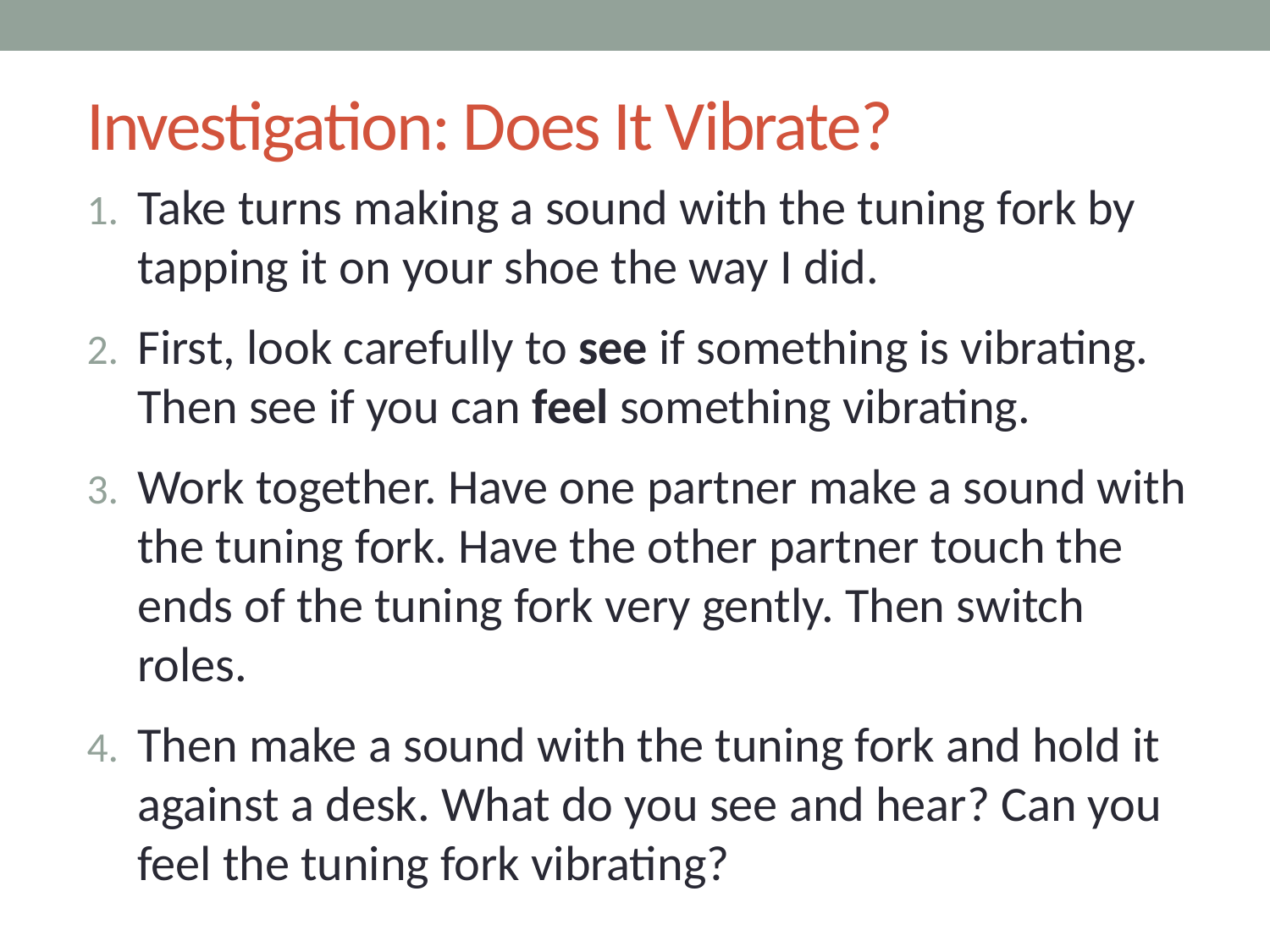

# Investigation: Does It Vibrate?
Take turns making a sound with the tuning fork by tapping it on your shoe the way I did.
First, look carefully to see if something is vibrating. Then see if you can feel something vibrating.
Work together. Have one partner make a sound with the tuning fork. Have the other partner touch the ends of the tuning fork very gently. Then switch roles.
Then make a sound with the tuning fork and hold it against a desk. What do you see and hear? Can you feel the tuning fork vibrating?